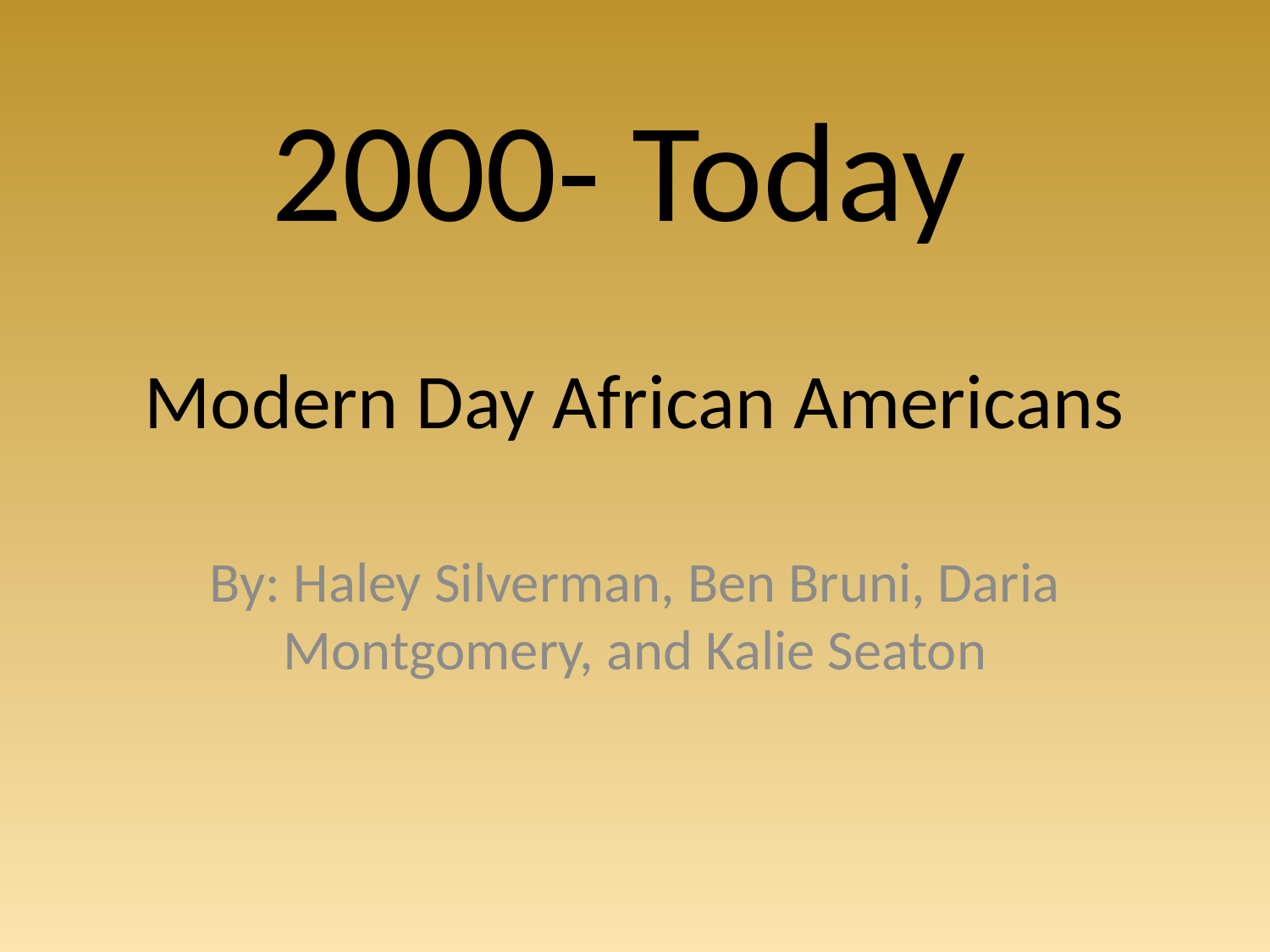

2000- Today
# Modern Day African Americans
By: Haley Silverman, Ben Bruni, Daria Montgomery, and Kalie Seaton